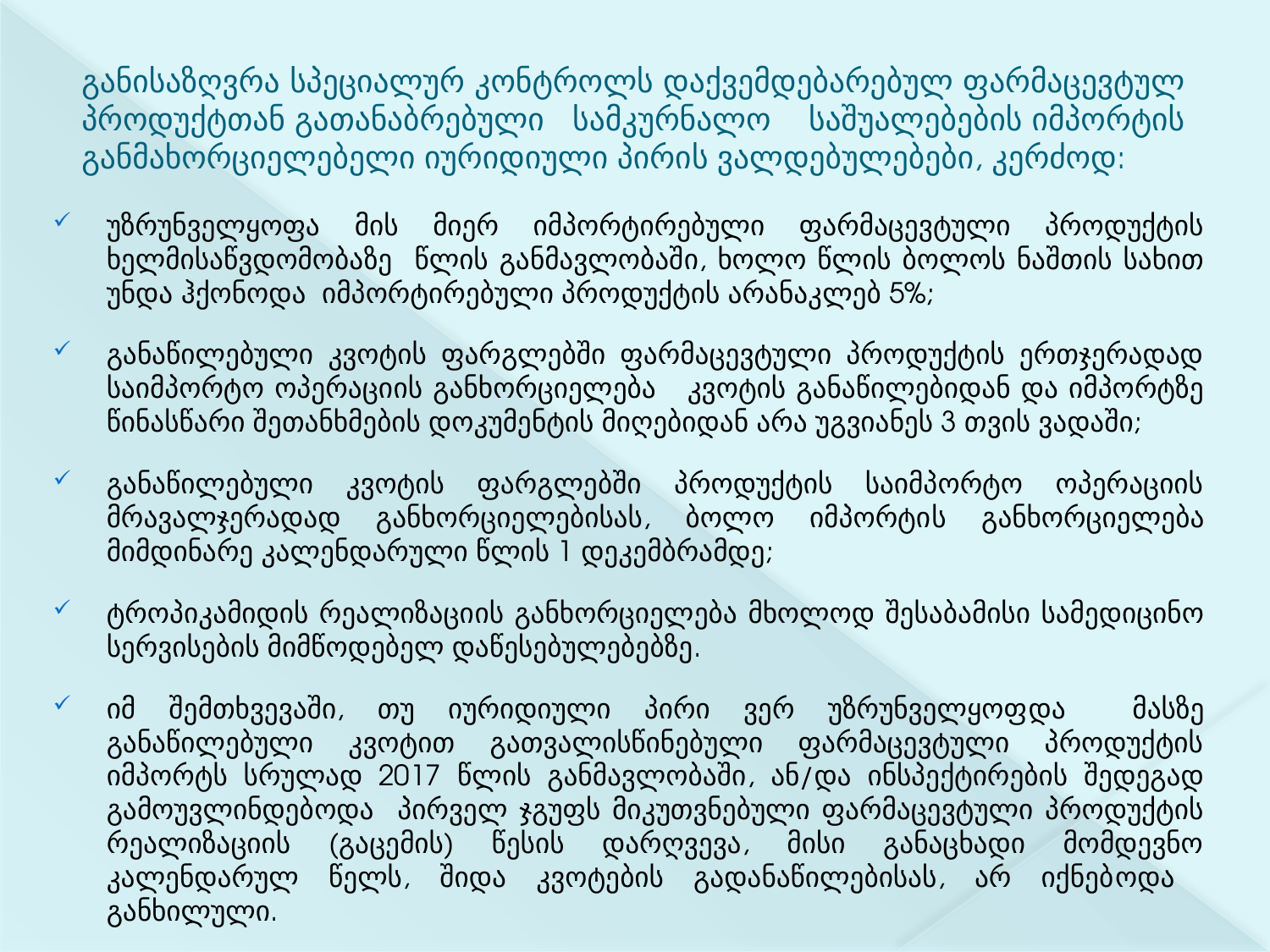

# განისაზღვრა სპეციალურ კონტროლს დაქვემდებარებულ ფარმაცევტულ პროდუქტთან გათანაბრებული   სამკურნალო    საშუალებების იმპორტის განმახორციელებელი იურიდიული პირის ვალდებულებები, კერძოდ:
უზრუნველყოფა მის მიერ იმპორტირებული ფარმაცევტული პროდუქტის ხელმისაწვდომობაზე  წლის განმავლობაში, ხოლო წლის ბოლოს ნაშთის სახით უნდა ჰქონოდა  იმპორტირებული პროდუქტის არანაკლებ 5%;

განაწილებული კვოტის ფარგლებში ფარმაცევტული პროდუქტის ერთჯერადად საიმპორტო ოპერაციის განხორციელება   კვოტის განაწილებიდან და იმპორტზე წინასწარი შეთანხმების დოკუმენტის მიღებიდან არა უგვიანეს 3 თვის ვადაში;

განაწილებული კვოტის ფარგლებში პროდუქტის საიმპორტო ოპერაციის მრავალჯერადად განხორციელებისას, ბოლო იმპორტის განხორციელება მიმდინარე კალენდარული წლის 1 დეკემბრამდე;

ტროპიკამიდის რეალიზაციის განხორციელება მხოლოდ შესაბამისი სამედიცინო სერვისების მიმწოდებელ დაწესებულებებზე.

იმ შემთხვევაში, თუ იურიდიული პირი ვერ უზრუნველყოფდა  მასზე განაწილებული კვოტით გათვალისწინებული ფარმაცევტული პროდუქტის იმპორტს სრულად 2017 წლის განმავლობაში, ან/და ინსპექტირების შედეგად გამოუვლინდებოდა  პირველ ჯგუფს მიკუთვნებული ფარმაცევტული პროდუქტის რეალიზაციის (გაცემის) წესის დარღვევა, მისი განაცხადი მომდევნო კალენდარულ წელს, შიდა კვოტების გადანაწილებისას, არ იქნებოდა  განხილული.